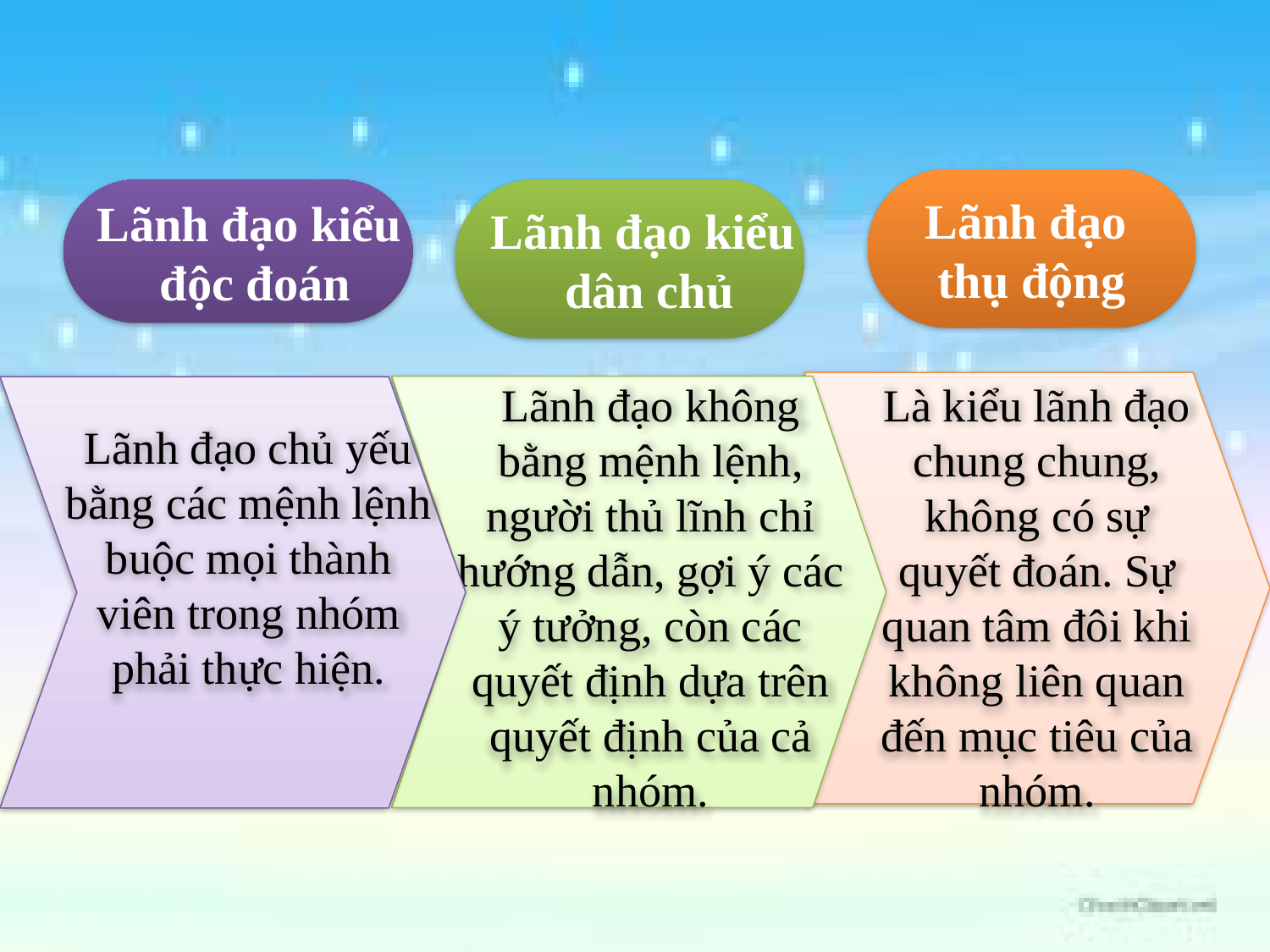

Lãnh đạo
thụ động
Lãnh đạo kiểu
 độc đoán
Lãnh đạo kiểu
 dân chủ

Lãnh đạo không bằng mệnh lệnh, người thủ lĩnh chỉ hướng dẫn, gợi ý các ý tưởng, còn các quyết định dựa trên quyết định của cả nhóm.

Là kiểu lãnh đạo chung chung, không có sự quyết đoán. Sự quan tâm đôi khi không liên quan đến mục tiêu của nhóm.

Lãnh đạo chủ yếu bằng các mệnh lệnh buộc mọi thành viên trong nhóm phải thực hiện.